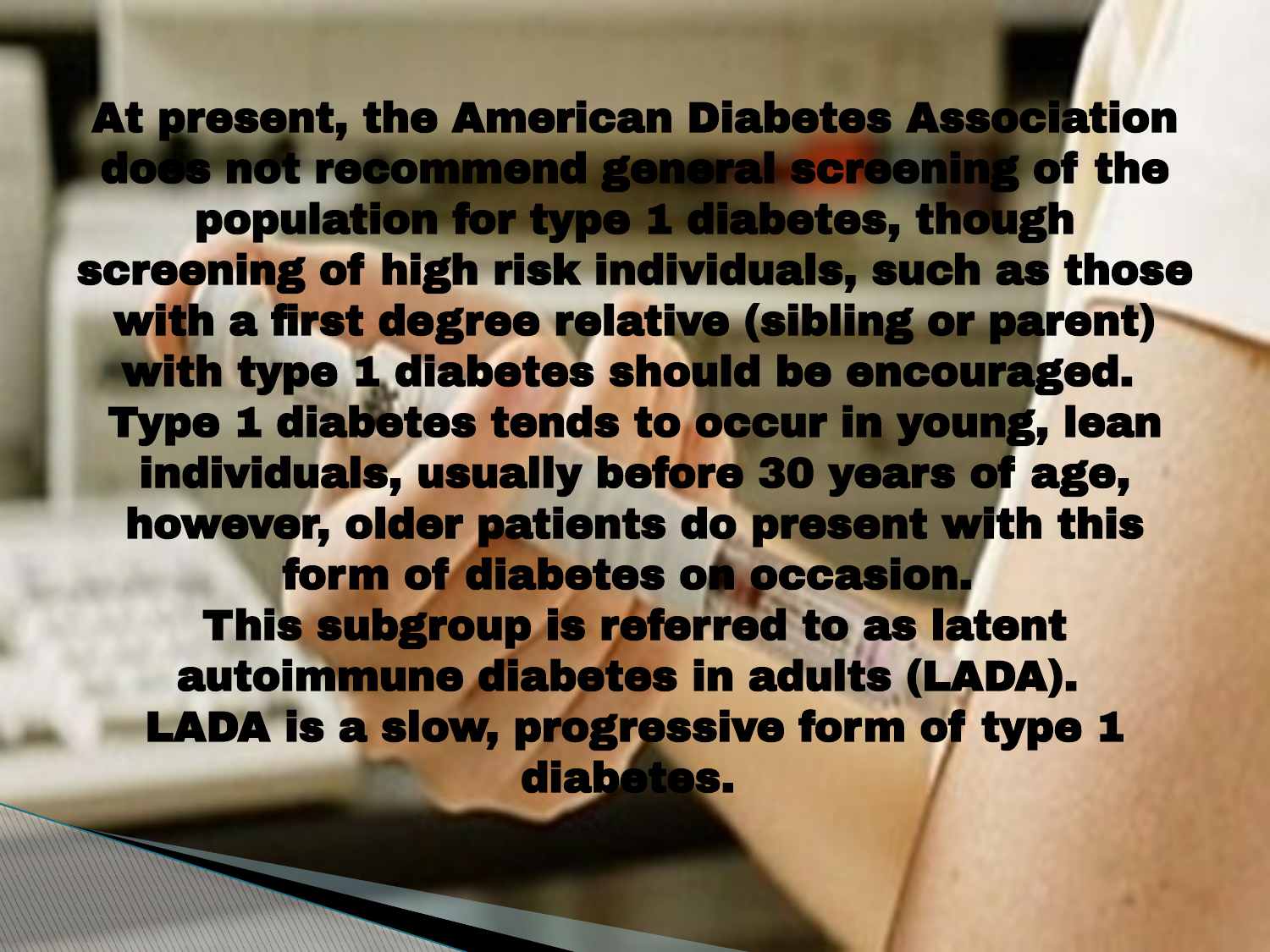

# At present, the American Diabetes Association does not recommend general screening of the population for type 1 diabetes, though screening of high risk individuals, such as those with a first degree relative (sibling or parent) with type 1 diabetes should be encouraged. Type 1 diabetes tends to occur in young, lean individuals, usually before 30 years of age, however, older patients do present with this form of diabetes on occasion. This subgroup is referred to as latent autoimmune diabetes in adults (LADA). LADA is a slow, progressive form of type 1 diabetes.